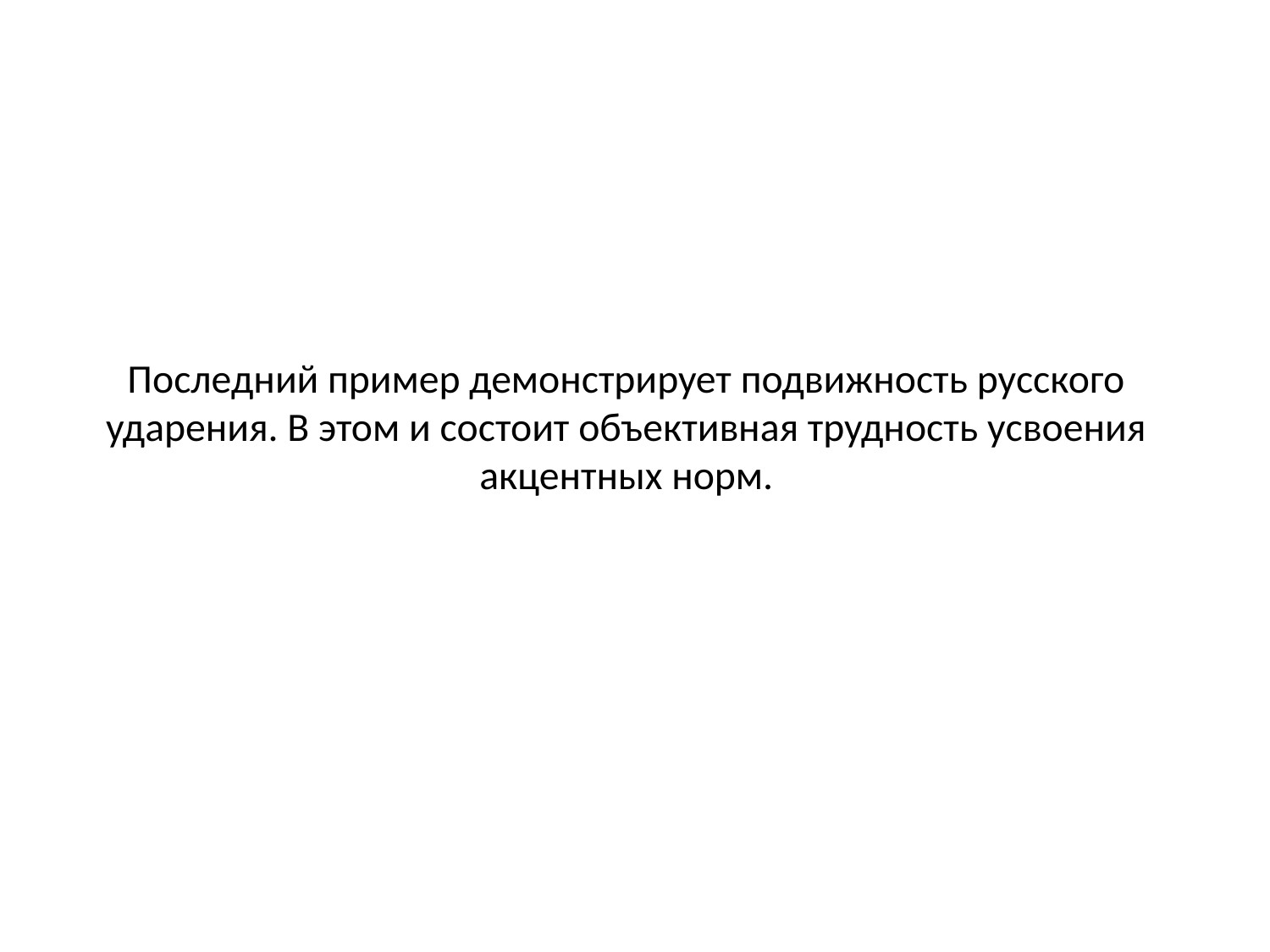

# Последний пример демонстрирует подвижность русского ударения. В этом и состоит объективная трудность усвоения акцентных норм.